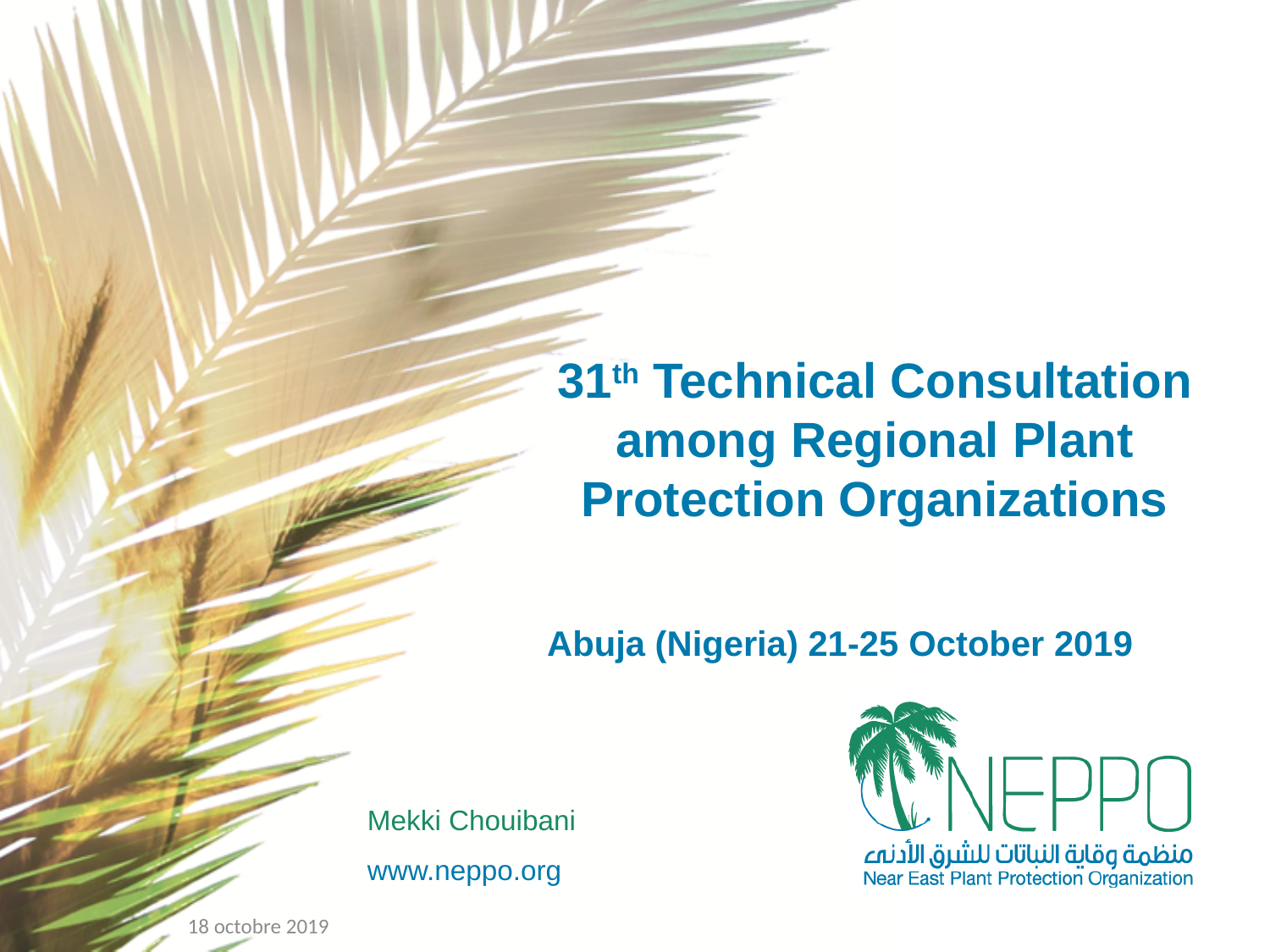

# 31th Technical Consultation among Regional Plant Protection Organizations
Abuja (Nigeria) 21-25 October 2019
Mekki Chouibani
www.neppo.org
18 octobre 2019